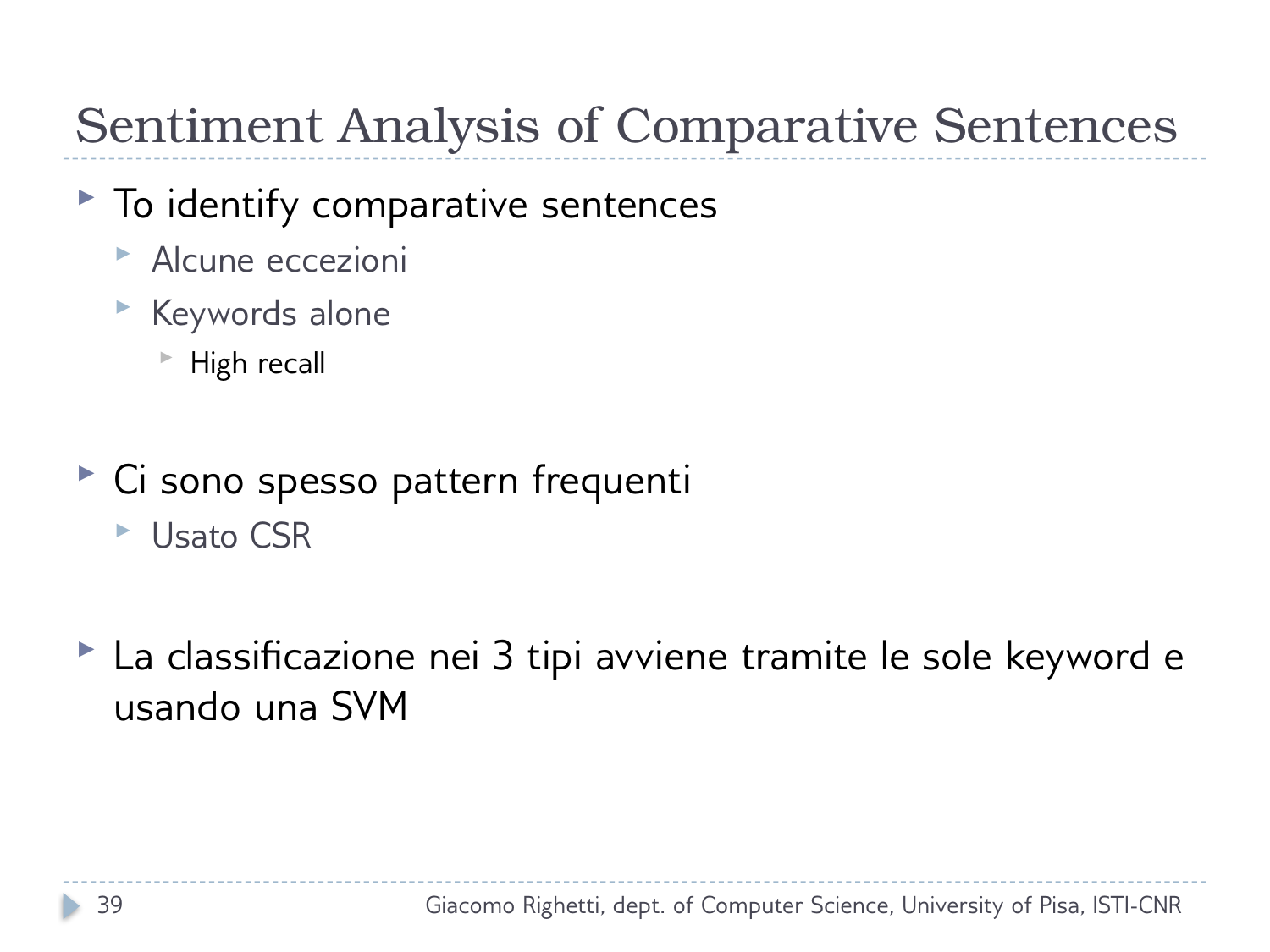

# Sentiment Analysis of Comparative Sentences
To identify comparative sentences
Alcune eccezioni
Keywords alone
High recall

Ci sono spesso pattern frequenti
Usato CSR

La classificazione nei 3 tipi avviene tramite le sole keyword e usando una SVM
39
Giacomo Righetti, dept. of Computer Science, University of Pisa, ISTI-CNR